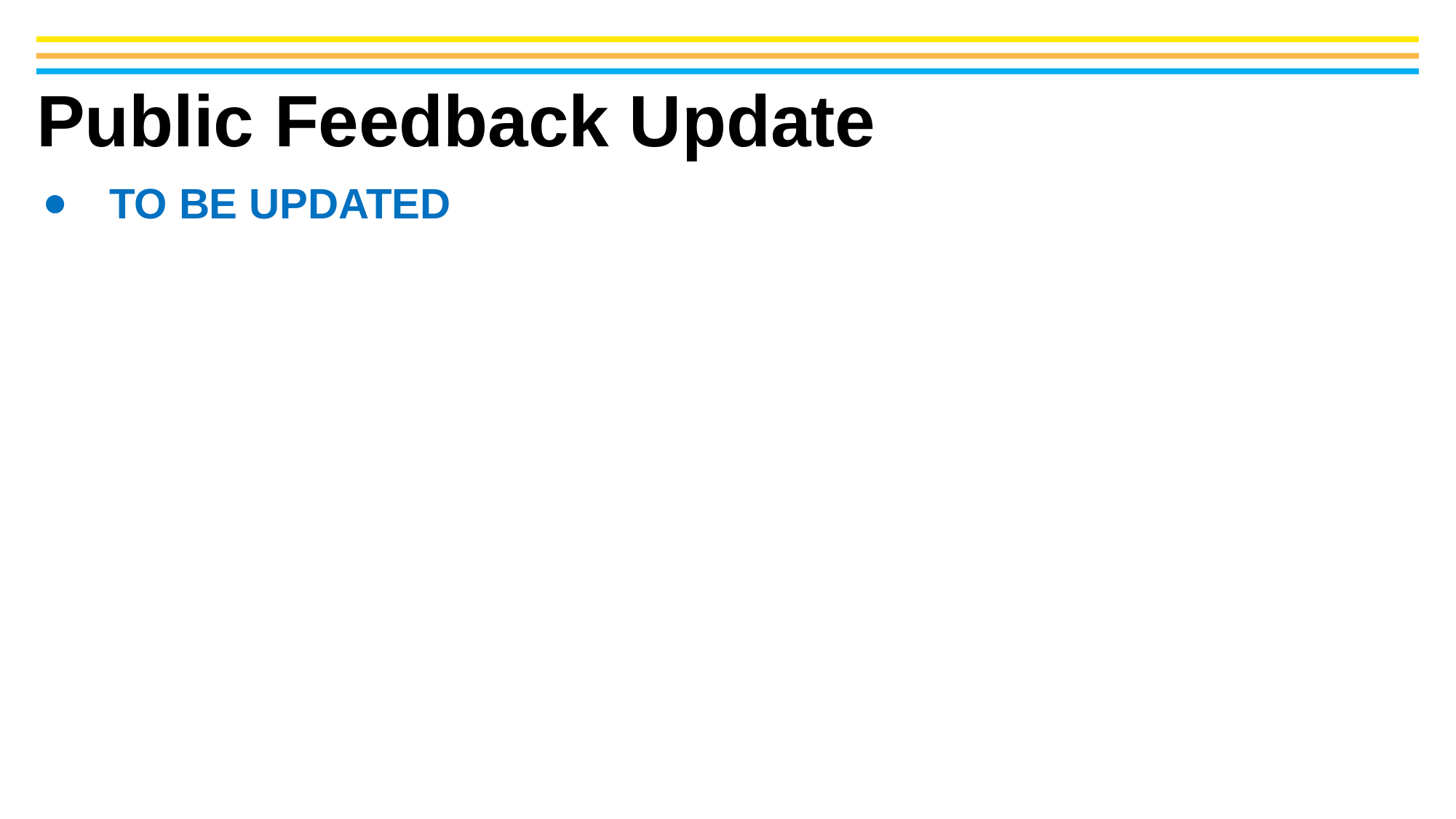

# Public Feedback Update
TO BE UPDATED